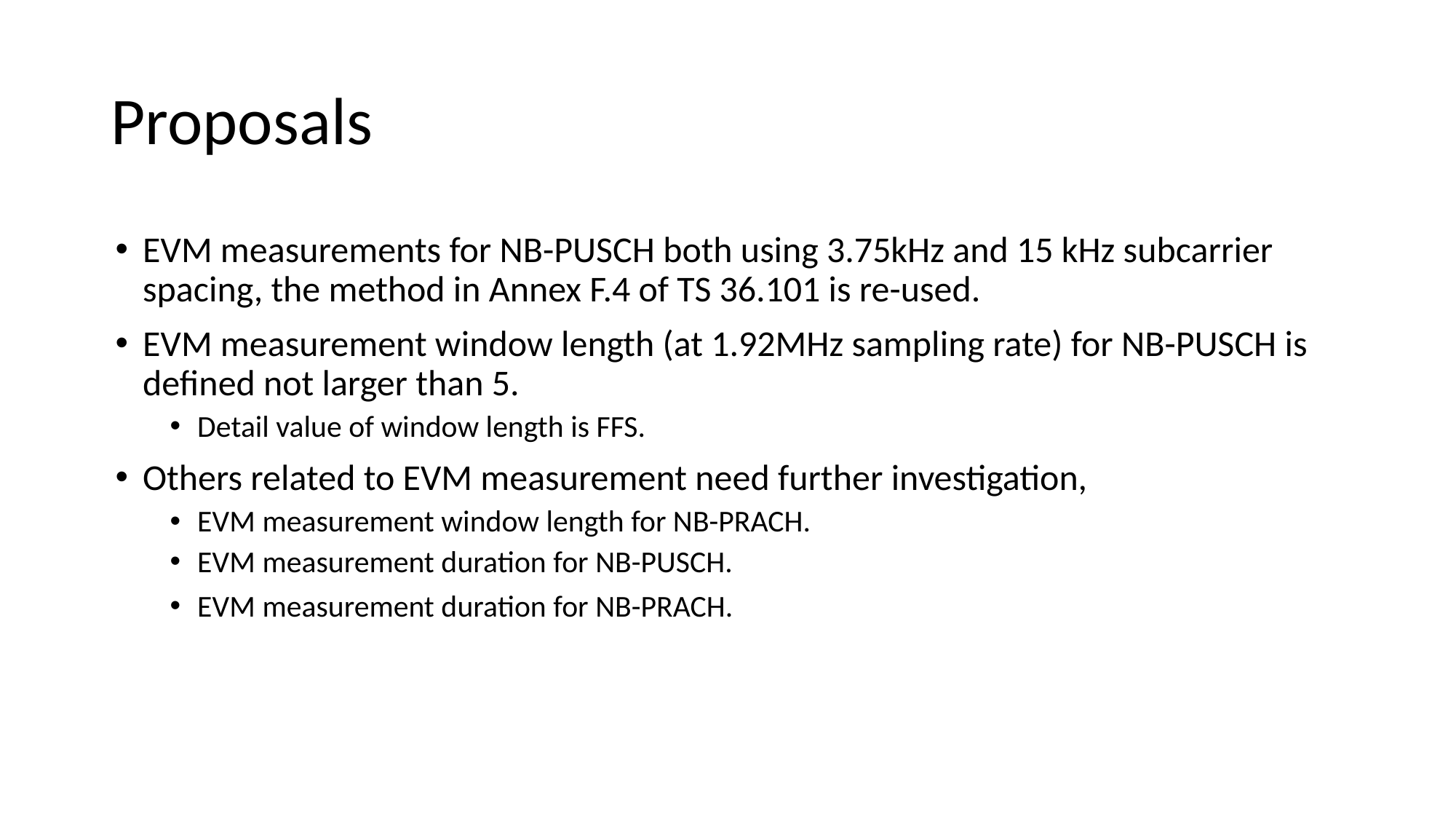

# Proposals
EVM measurements for NB-PUSCH both using 3.75kHz and 15 kHz subcarrier spacing, the method in Annex F.4 of TS 36.101 is re-used.
EVM measurement window length (at 1.92MHz sampling rate) for NB-PUSCH is defined not larger than 5.
Detail value of window length is FFS.
Others related to EVM measurement need further investigation,
EVM measurement window length for NB-PRACH.
EVM measurement duration for NB-PUSCH.
EVM measurement duration for NB-PRACH.